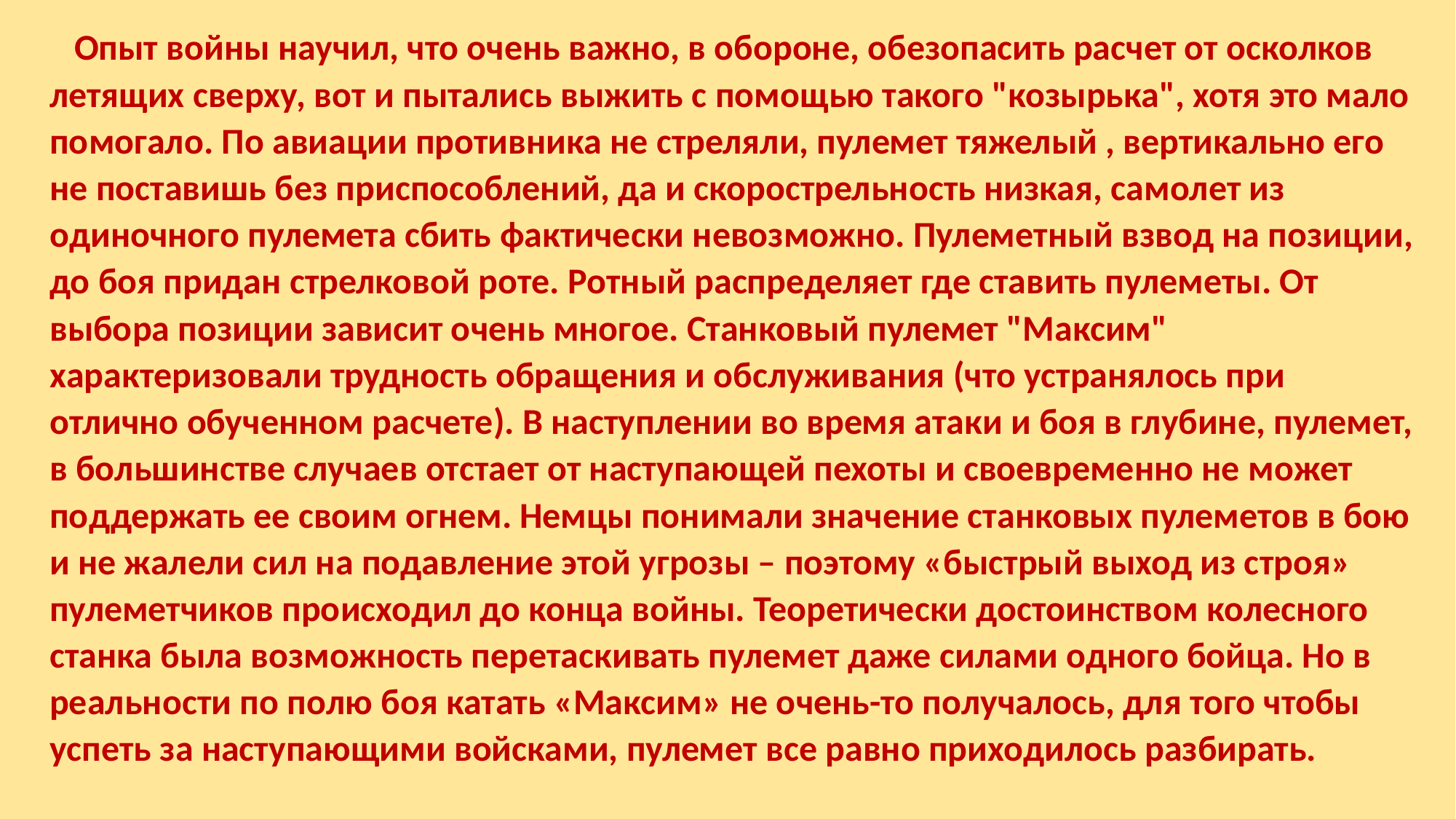

Опыт войны научил, что очень важно, в обороне, обезопасить расчет от осколков летящих сверху, вот и пытались выжить с помощью такого "козырька", хотя это мало помогало. По авиации противника не стреляли, пулемет тяжелый , вертикально его не поставишь без приспособлений, да и скорострельность низкая, самолет из одиночного пулемета сбить фактически невозможно. Пулеметный взвод на позиции, до боя придан стрелковой роте. Ротный распределяет где ставить пулеметы. От выбора позиции зависит очень многое. Станковый пулемет "Максим" характеризовали трудность обращения и обслуживания (что устранялось при отлично обученном расчете). В наступлении во время атаки и боя в глубине, пулемет, в большинстве случаев отстает от наступающей пехоты и своевременно не может поддержать ее своим огнем. Немцы понимали значение станковых пулеметов в бою и не жалели сил на подавление этой угрозы – поэтому «быстрый выход из строя» пулеметчиков происходил до конца войны. Теоретически достоинством колесного станка была возможность перетаскивать пулемет даже силами одного бойца. Но в реальности по полю боя катать «Максим» не очень-то получалось, для того чтобы успеть за наступающими войсками, пулемет все равно приходилось разбирать.